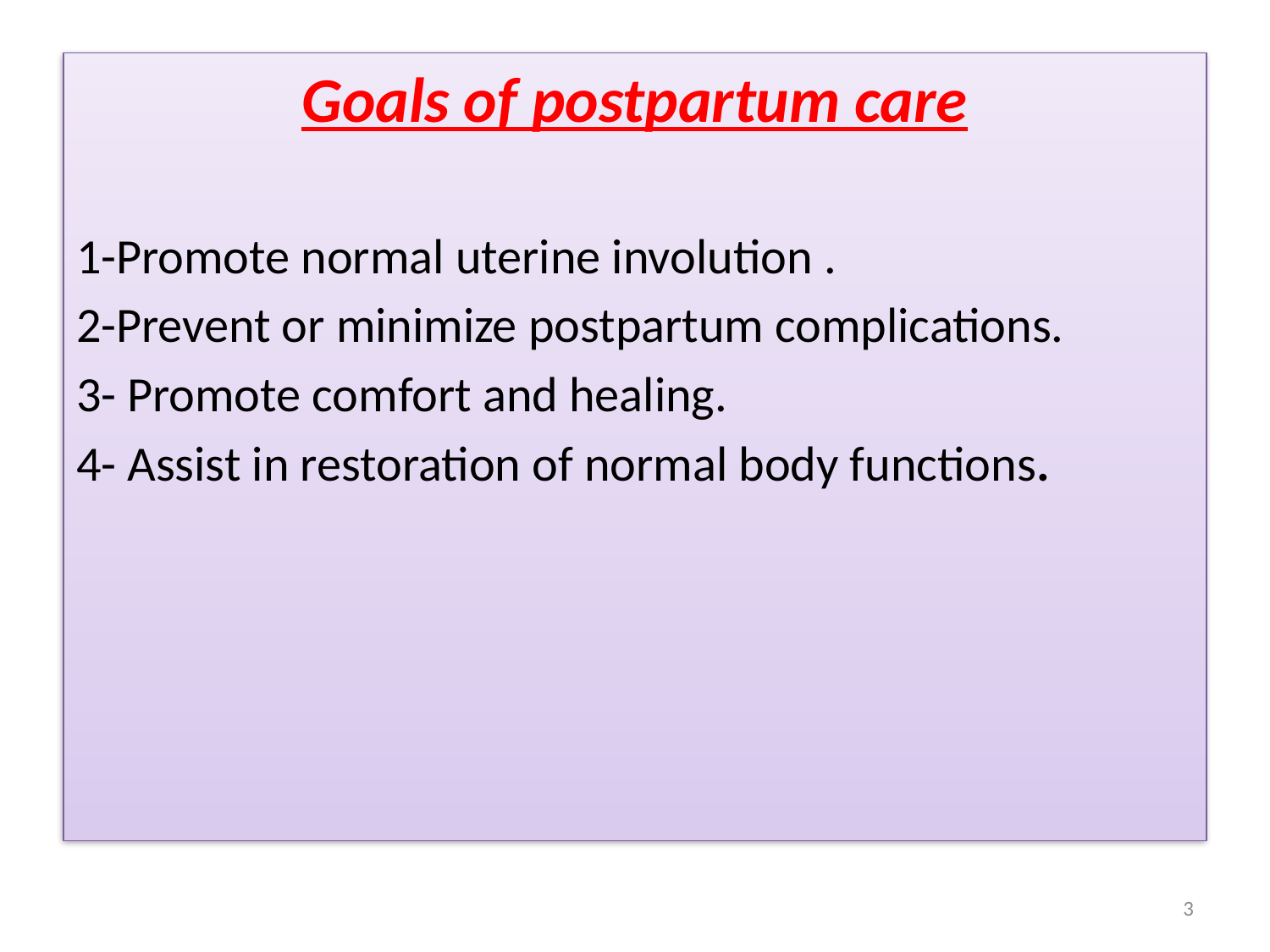

Goals of postpartum care

1-Promote normal uterine involution .
2-Prevent or minimize postpartum complications.
3- Promote comfort and healing.
4- Assist in restoration of normal body functions.
3